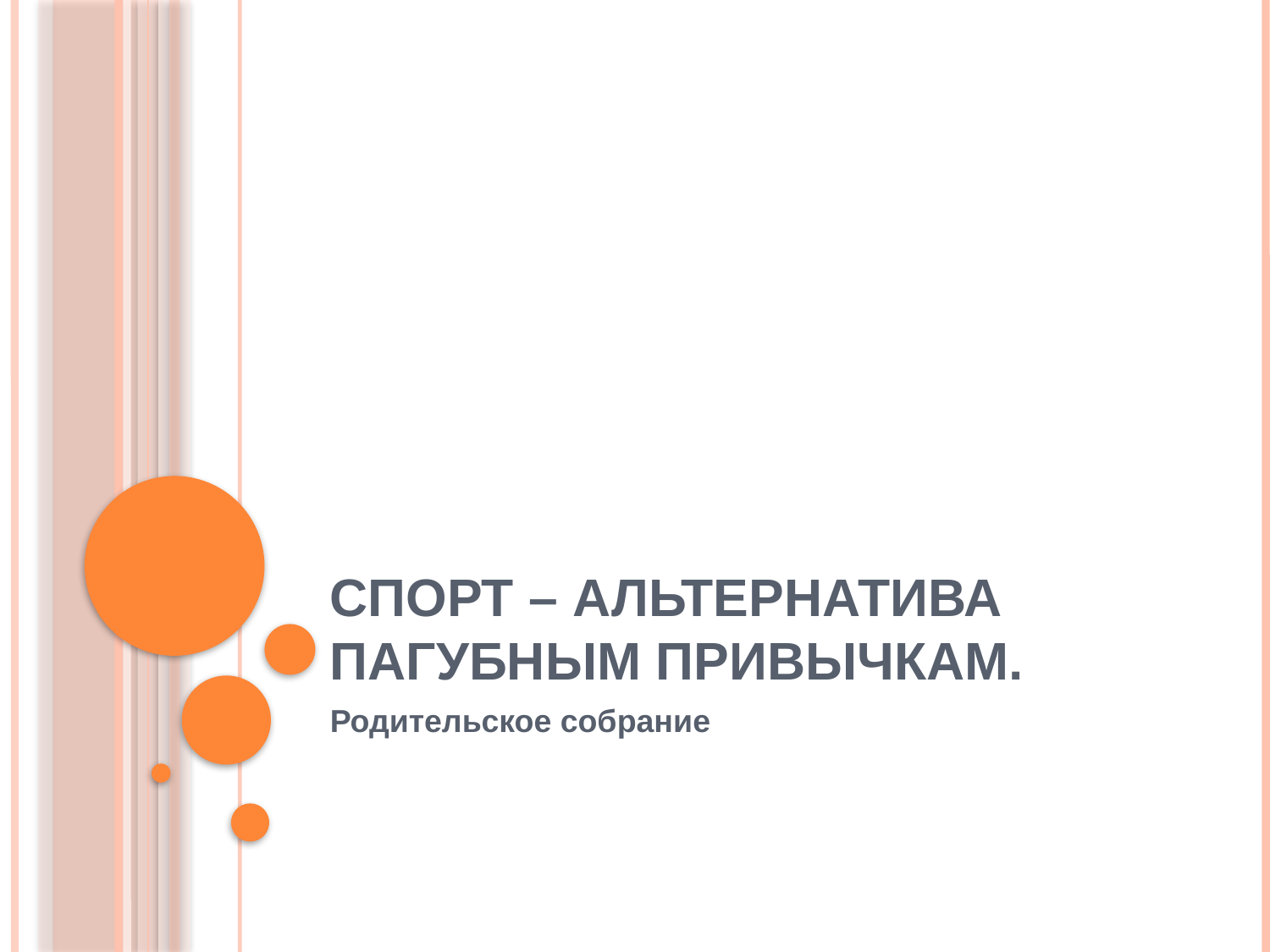

# Спорт – альтернатива пагубным привычкам.
Родительское собрание